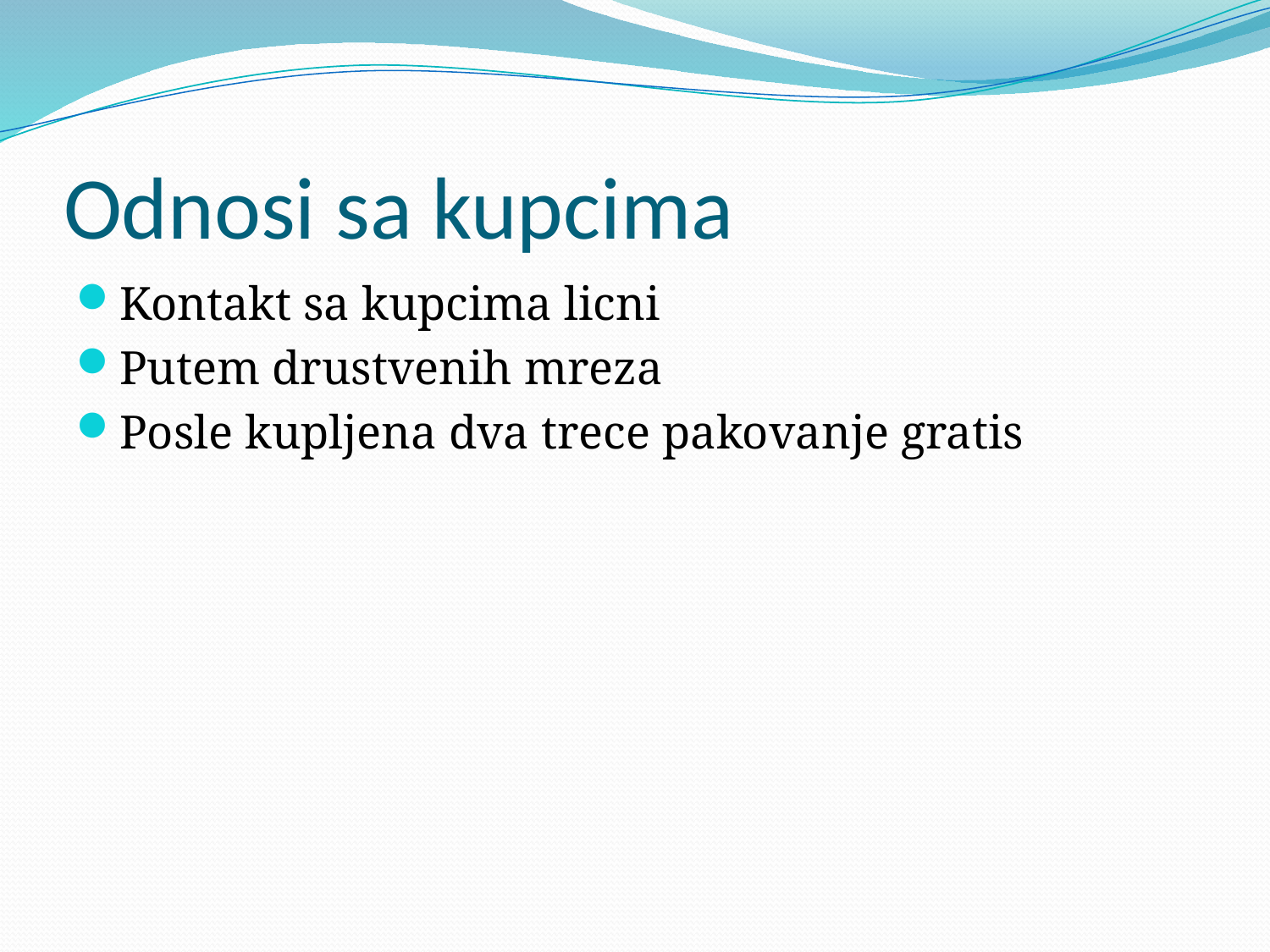

# Odnosi sa kupcima
Kontakt sa kupcima licni
Putem drustvenih mreza
Posle kupljena dva trece pakovanje gratis